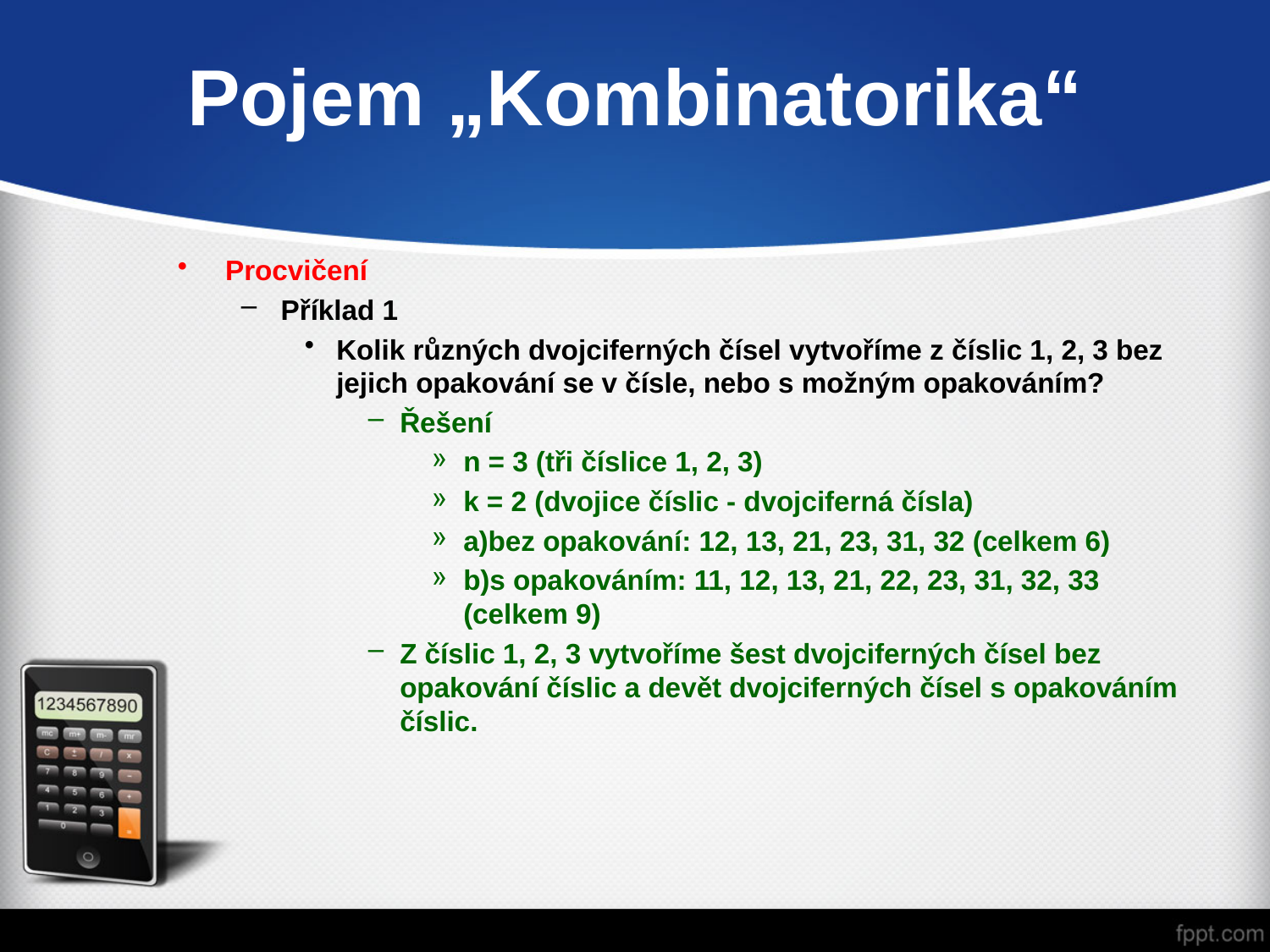

# Pojem „Kombinatorika“
Procvičení
Příklad 1
Kolik různých dvojciferných čísel vytvoříme z číslic 1, 2, 3 bez jejich opakování se v čísle, nebo s možným opakováním?
Řešení
n = 3 (tři číslice 1, 2, 3)
k = 2 (dvojice číslic - dvojciferná čísla)
a)bez opakování: 12, 13, 21, 23, 31, 32 (celkem 6)
b)s opakováním: 11, 12, 13, 21, 22, 23, 31, 32, 33  (celkem 9)
Z číslic 1, 2, 3 vytvoříme šest dvojciferných čísel bez opakování číslic a devět dvojciferných čísel s opakováním číslic.